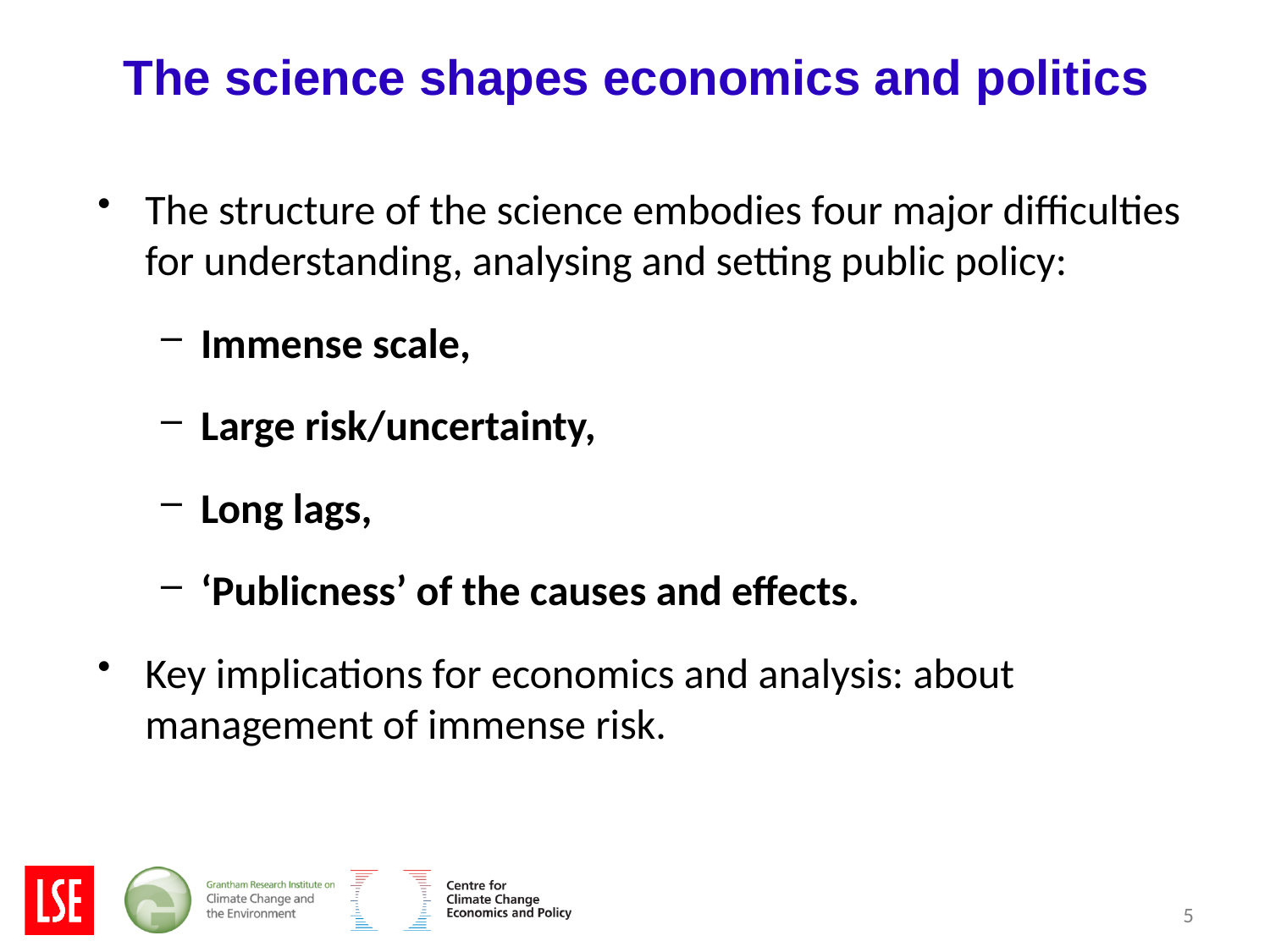

# The science shapes economics and politics
The structure of the science embodies four major difficulties for understanding, analysing and setting public policy:
Immense scale,
Large risk/uncertainty,
Long lags,
‘Publicness’ of the causes and effects.
Key implications for economics and analysis: about management of immense risk.